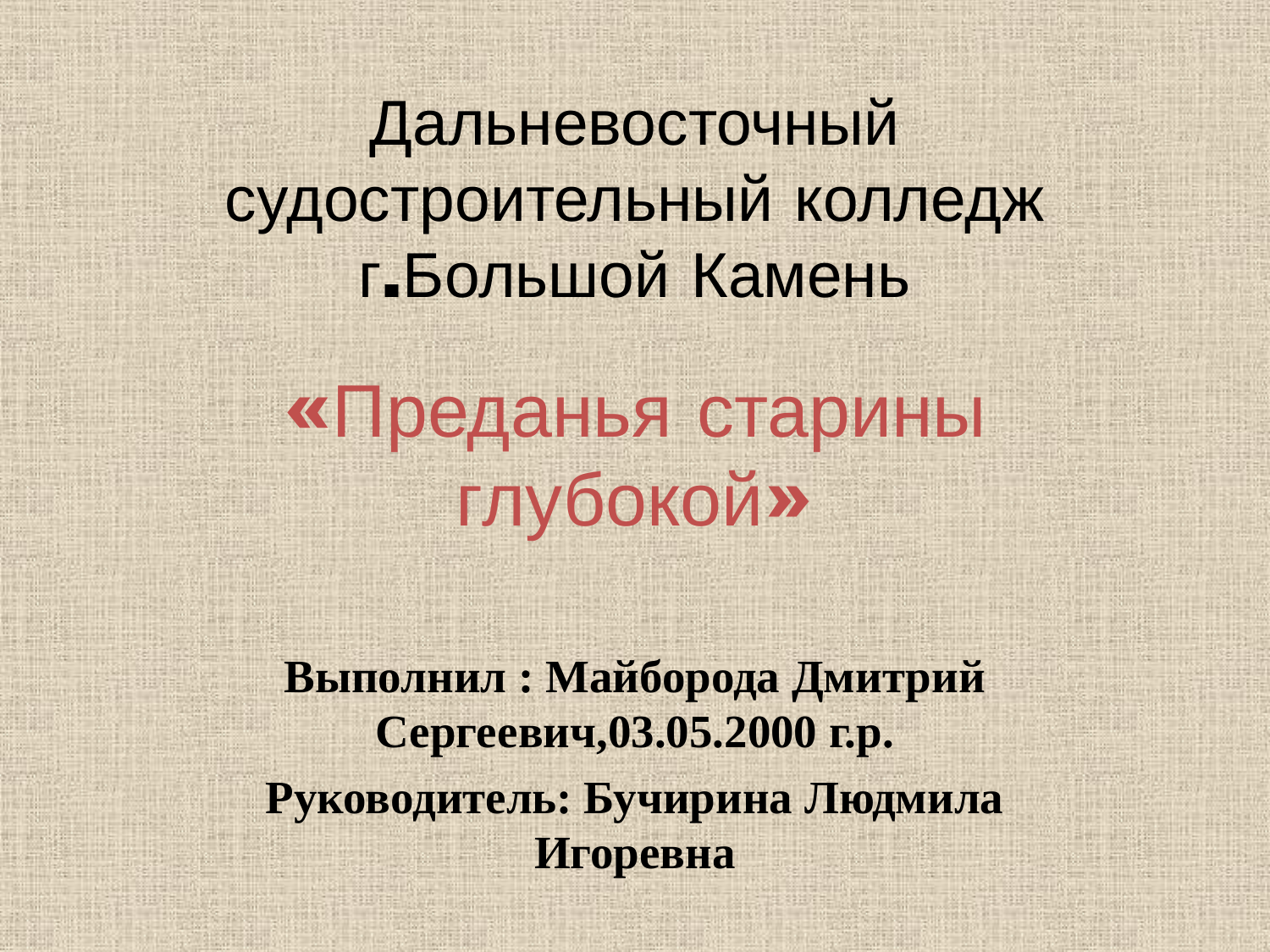

# Дальневосточный судостроительный колледж г.Большой Камень
«Преданья старины глубокой»

Выполнил : Майборода Дмитрий Сергеевич,03.05.2000 г.р.
Руководитель: Бучирина Людмила Игоревна